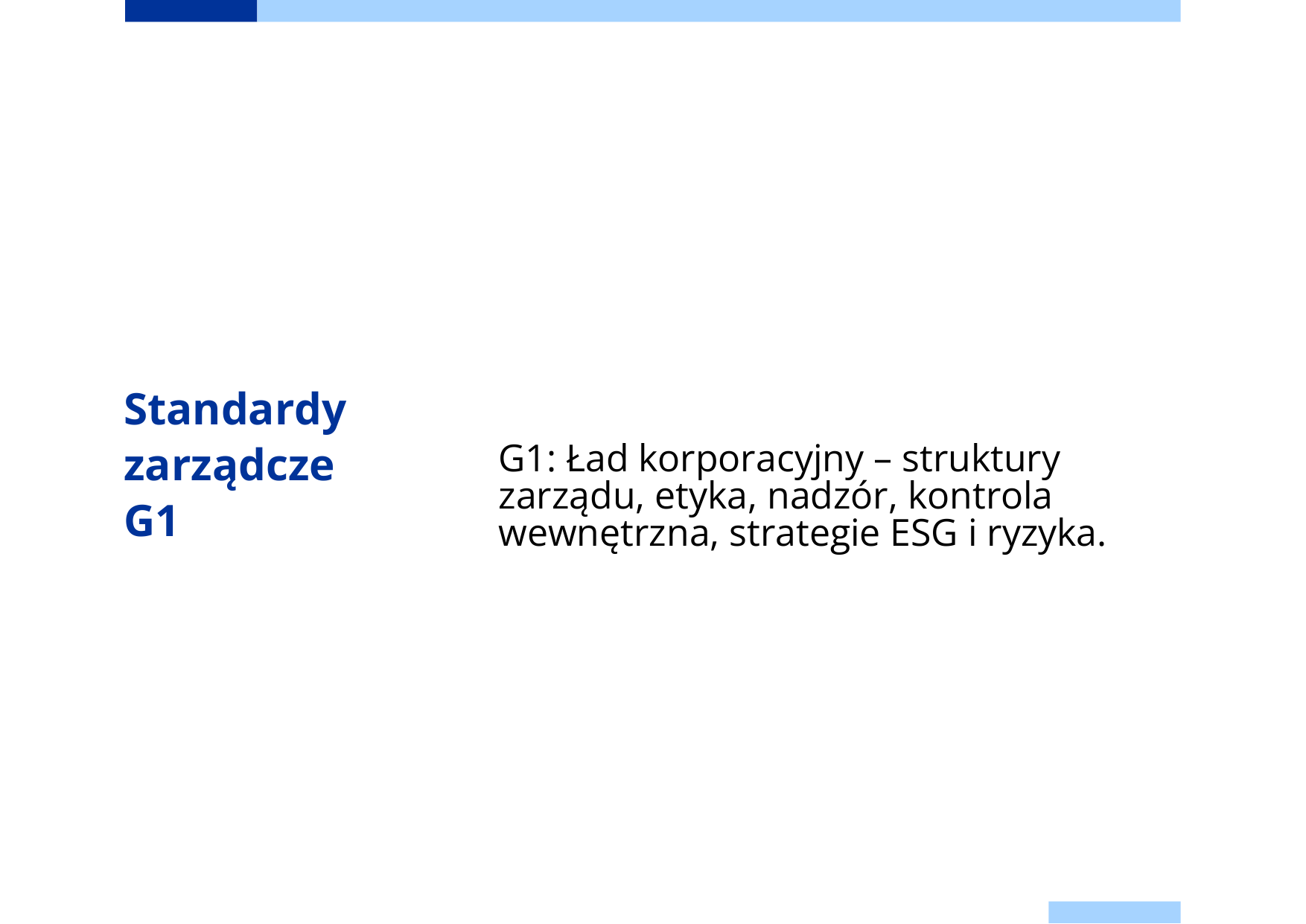

# Standardy zarządcze G1

G1: Ład korporacyjny – struktury zarządu, etyka, nadzór, kontrola wewnętrzna, strategie ESG i ryzyka.